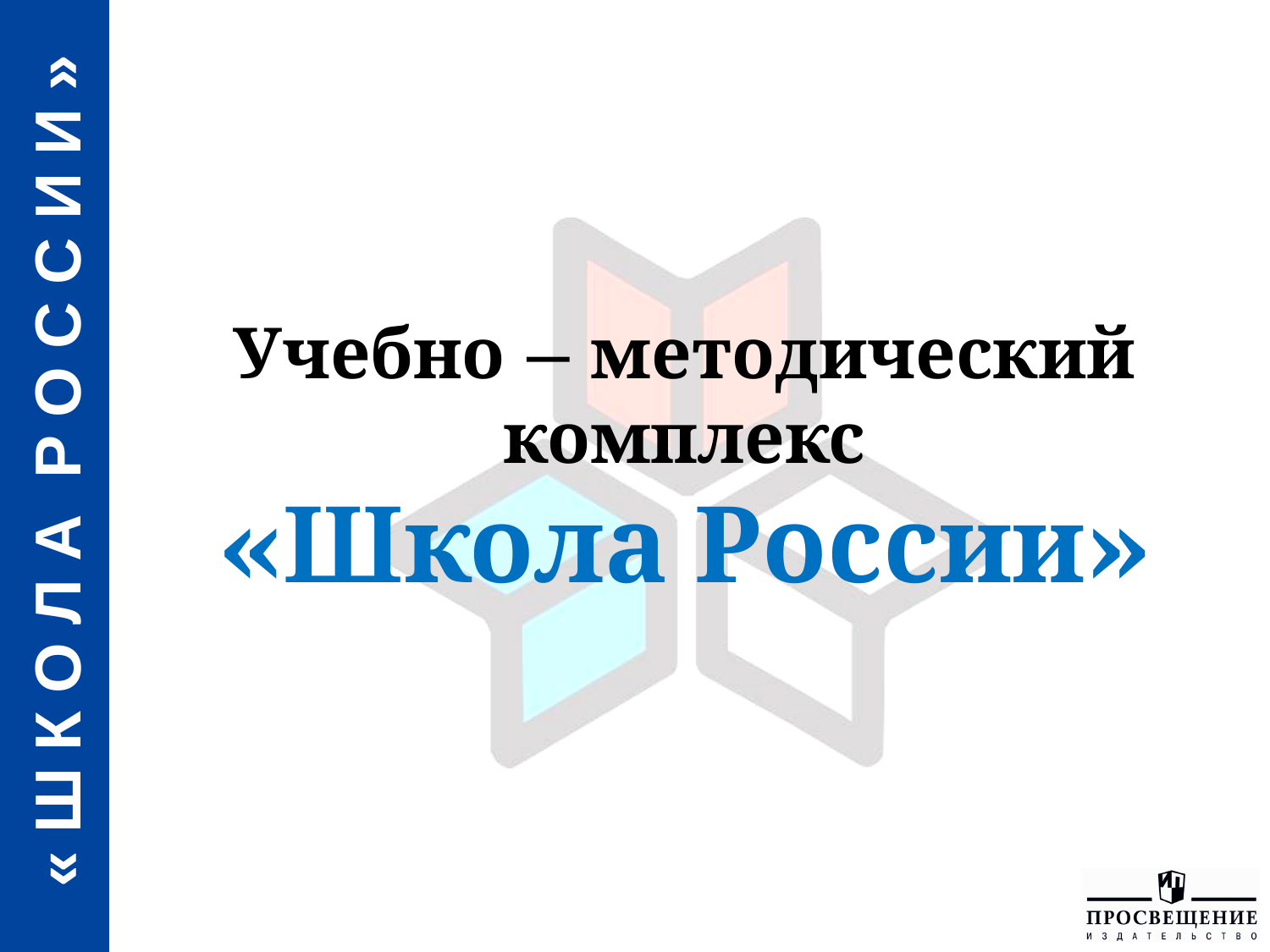

# Учебно – методический комплекс «Школа России»